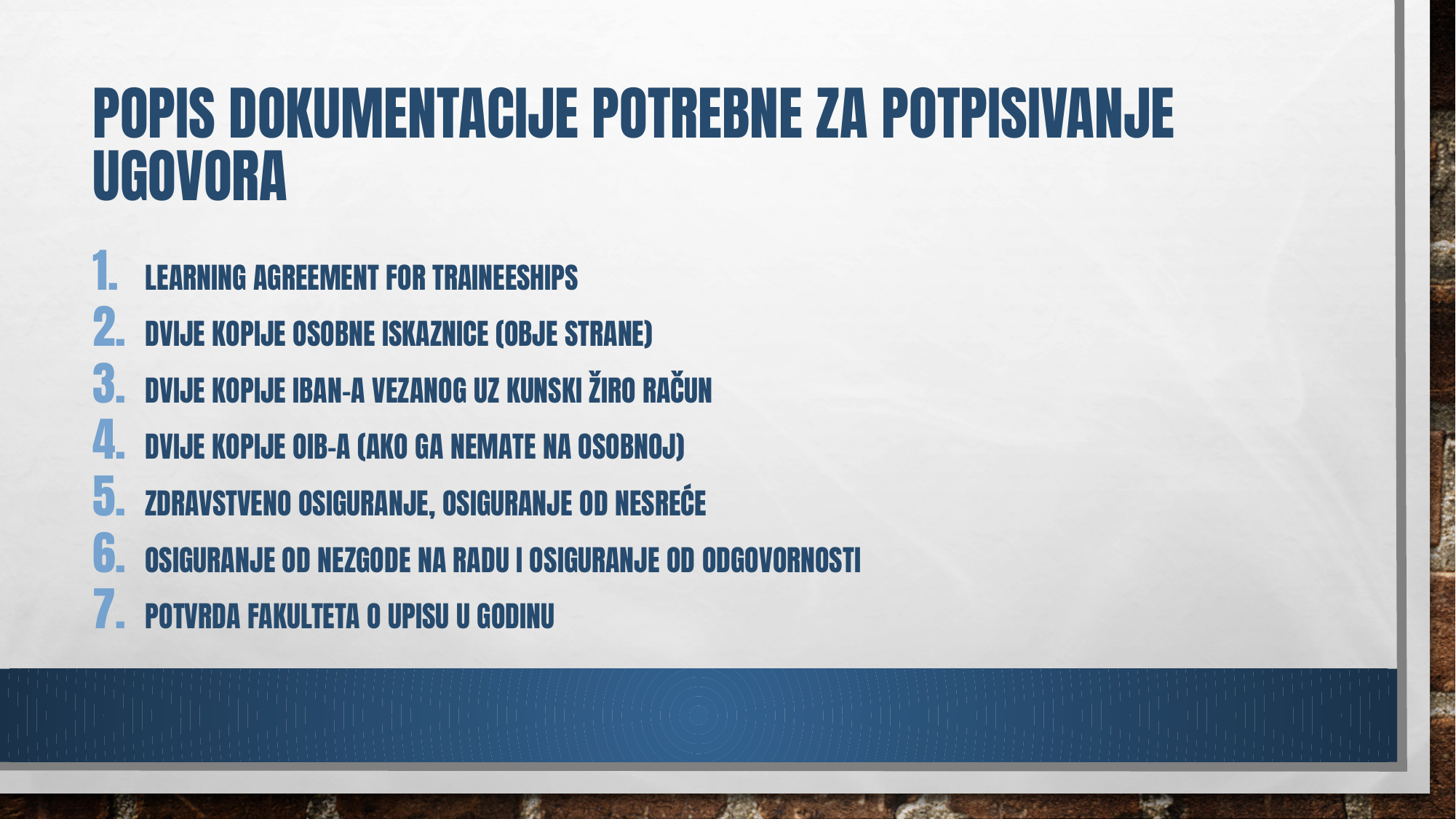

# Popis dokumentacije potrebne za potpisivanje ugovora
Learning agreement for Traineeships
Dvije kopije osobne iskaznice (obje strane)
Dvije kopije IBAN-a vezanog uz kunski žiro račun
Dvije kopije OIB-a (ako ga nemate na osobnoj)
Zdravstveno osiguranje, osiguranje od nesreće
Osiguranje od nezgode na radu i osiguranje od odgovornosti
Potvrda fakulteta o upisu u godinu